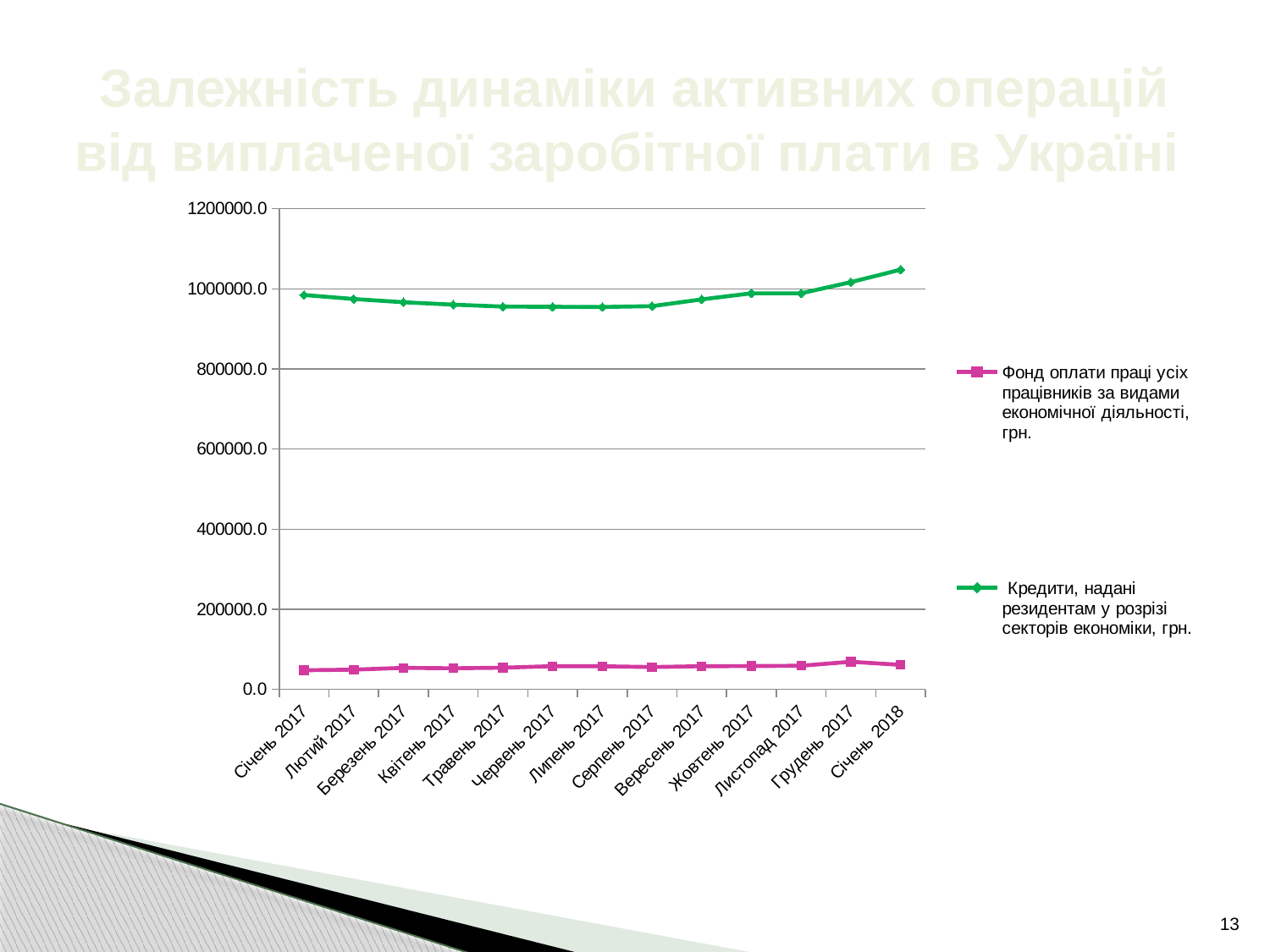

# Залежність динаміки активних операцій від виплаченої заробітної плати в Україні

### Chart

| Category | Фонд оплати праці усіх працівників за видами економічної діяльності, грн. |  Кредити, надані резидентам у розрізі секторів економіки, грн.  |
|---|---|---|
| Січень 2017 | 47847.9 | 984687.5160337004 |
| Лютий 2017 | 49372.0 | 974633.95507843 |
| Березень 2017 | 53773.4 | 966549.6914800501 |
| Квітень 2017 | 52864.7 | 960583.7020811801 |
| Травень 2017 | 54180.9 | 955687.2679697796 |
| Червень 2017 | 58123.9 | 955223.41538767 |
| Липень 2017 | 57833.5 | 954725.8176501704 |
| Серпень 2017 | 55875.2 | 956879.5921181192 |
| Вересень 2017 | 57929.2 | 973715.8404579208 |
| Жовтень 2017 | 58372.5 | 988815.1964964 |
| Листопад 2017 | 59091.4 | 988863.60939465 |
| Грудень 2017 | 69085.4 | 1016657.0963205708 |
| Січень 2018 | 61282.0 | 1047908.078008041 |
13